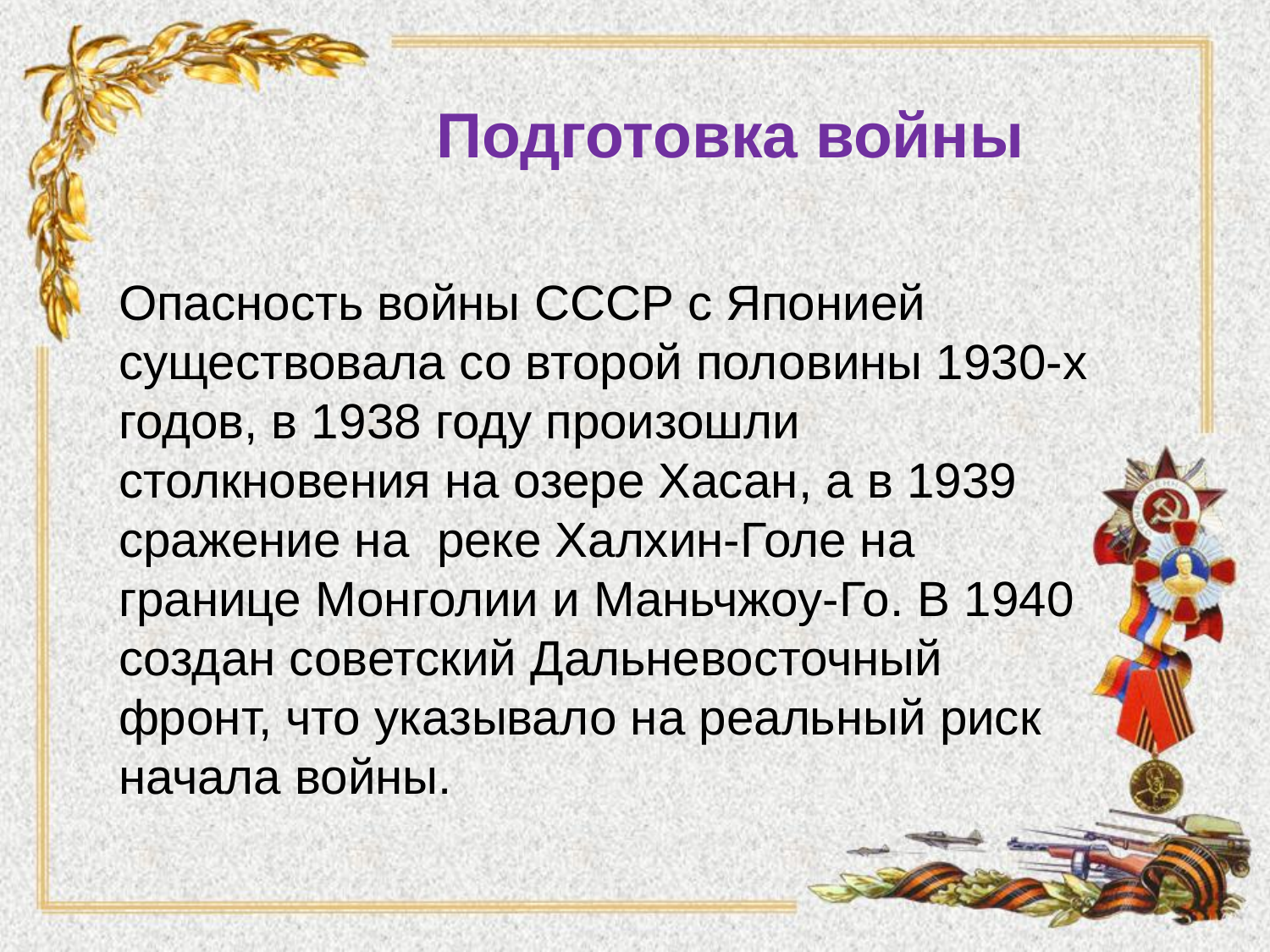

# Подготовка войны
Опасность войны СССР с Японией существовала со второй половины 1930-х годов, в 1938 году произошли столкновения на озере Хасан, а в 1939 сражение на  реке Халхин-Голе на границе Монголии и Маньчжоу-Го. В 1940 создан советский Дальневосточный фронт, что указывало на реальный риск начала войны.